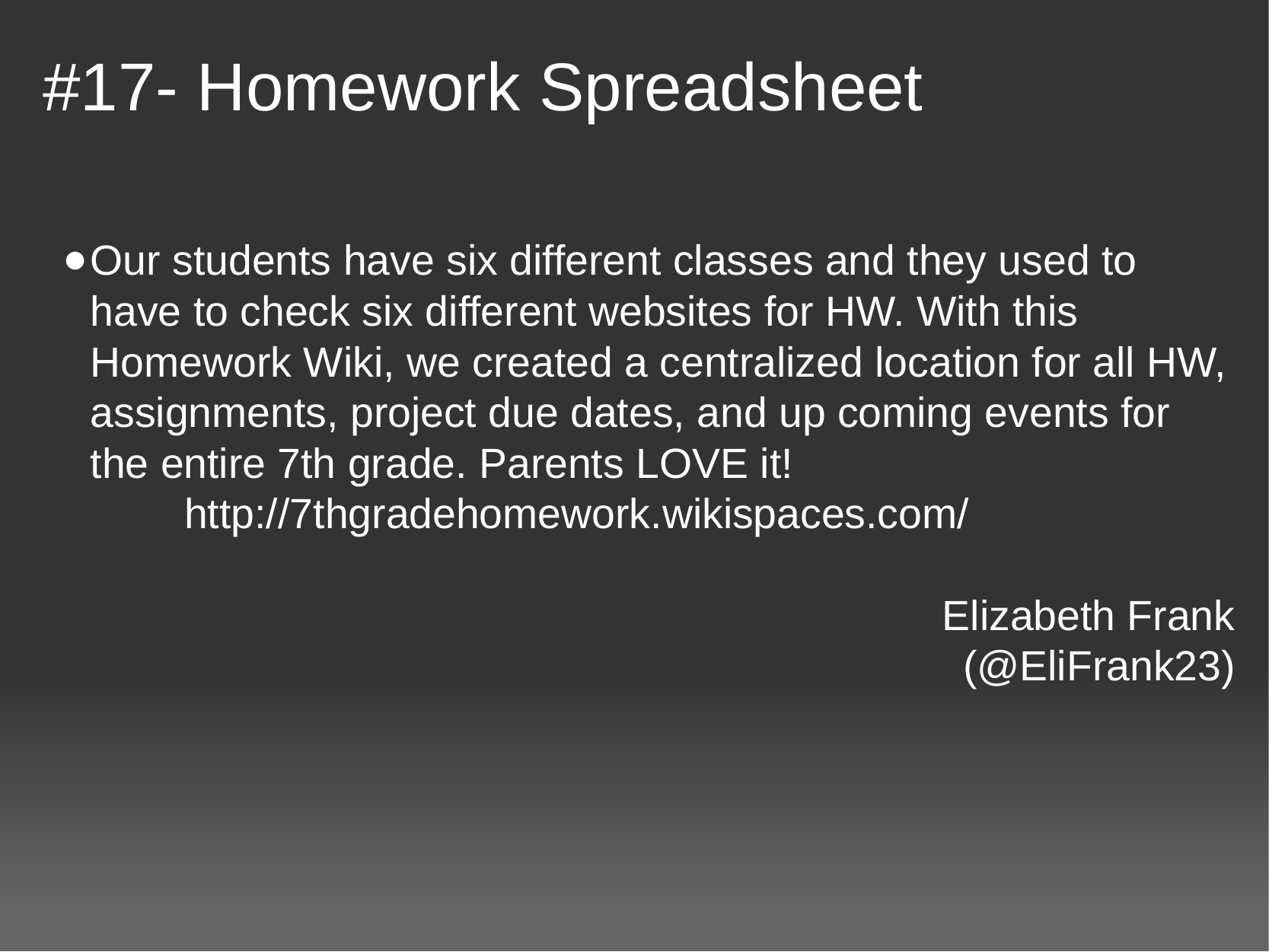

# #17- Homework Spreadsheet
Our students have six different classes and they used to have to check six different websites for HW. With this Homework Wiki, we created a centralized location for all HW, assignments, project due dates, and up coming events for the entire 7th grade. Parents LOVE it!
            http://7thgradehomework.wikispaces.com/

Elizabeth Frank
(@EliFrank23)